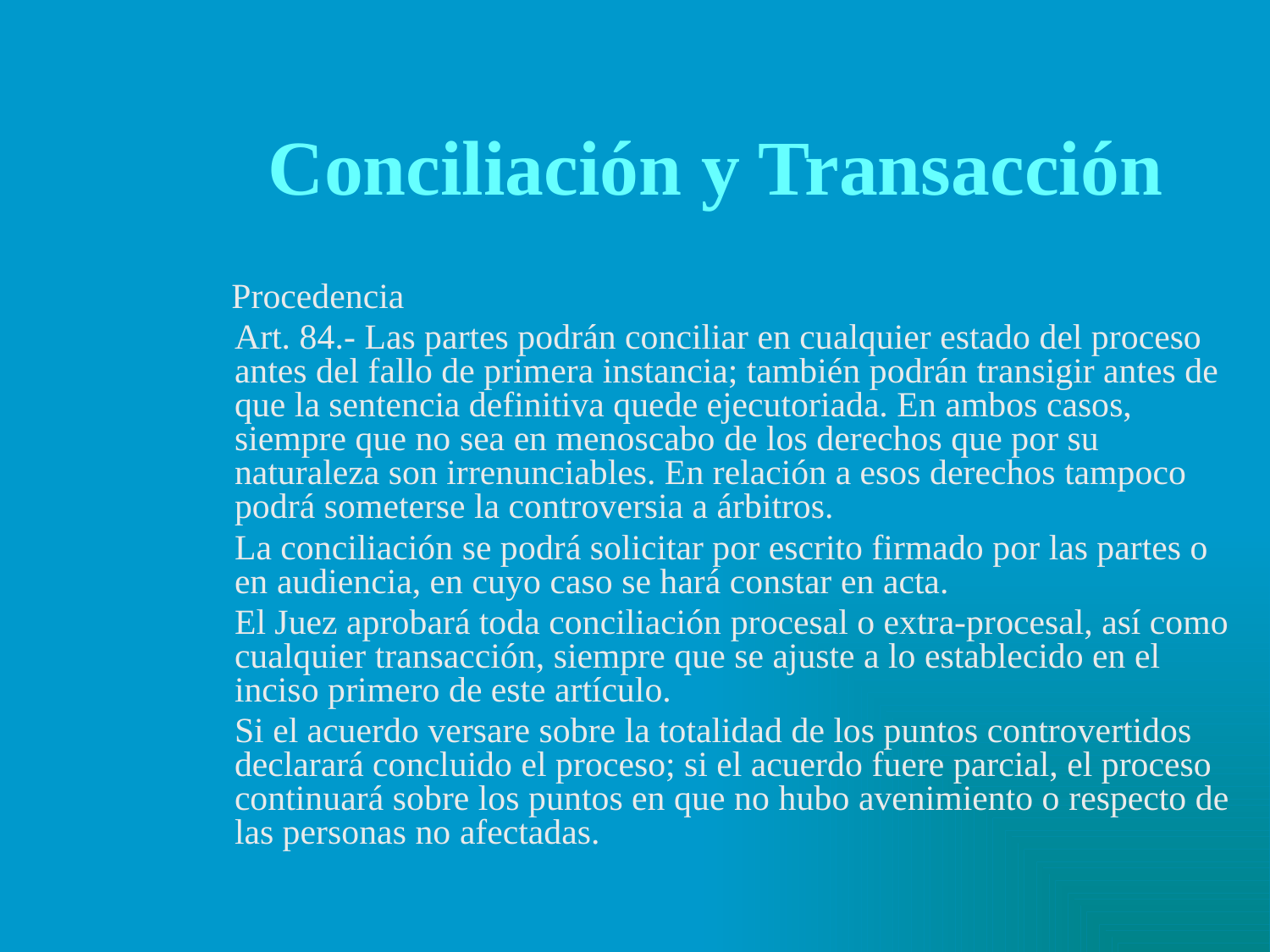

# Conciliación y Transacción
     Procedencia
	Art. 84.- Las partes podrán conciliar en cualquier estado del proceso antes del fallo de primera instancia; también podrán transigir antes de que la sentencia definitiva quede ejecutoriada. En ambos casos, siempre que no sea en menoscabo de los derechos que por su naturaleza son irrenunciables. En relación a esos derechos tampoco podrá someterse la controversia a árbitros.
	La conciliación se podrá solicitar por escrito firmado por las partes o en audiencia, en cuyo caso se hará constar en acta.
	El Juez aprobará toda conciliación procesal o extra-procesal, así como cualquier transacción, siempre que se ajuste a lo establecido en el inciso primero de este artículo.
	Si el acuerdo versare sobre la totalidad de los puntos controvertidos declarará concluido el proceso; si el acuerdo fuere parcial, el proceso continuará sobre los puntos en que no hubo avenimiento o respecto de las personas no afectadas.